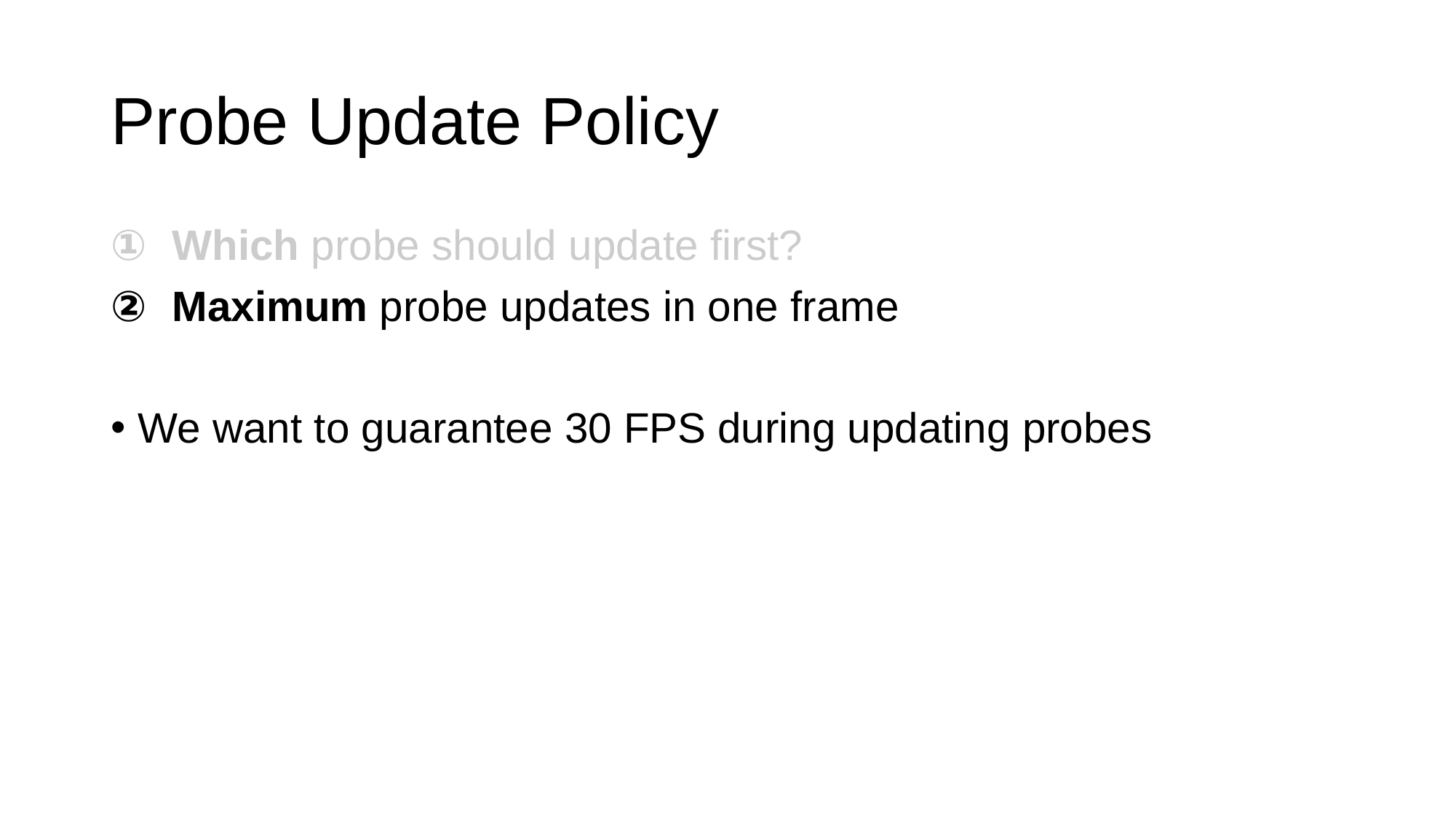

# Probe Update Policy
Which probe should update first?
Maximum probe updates in one frame

We want to guarantee 30 FPS during updating probes